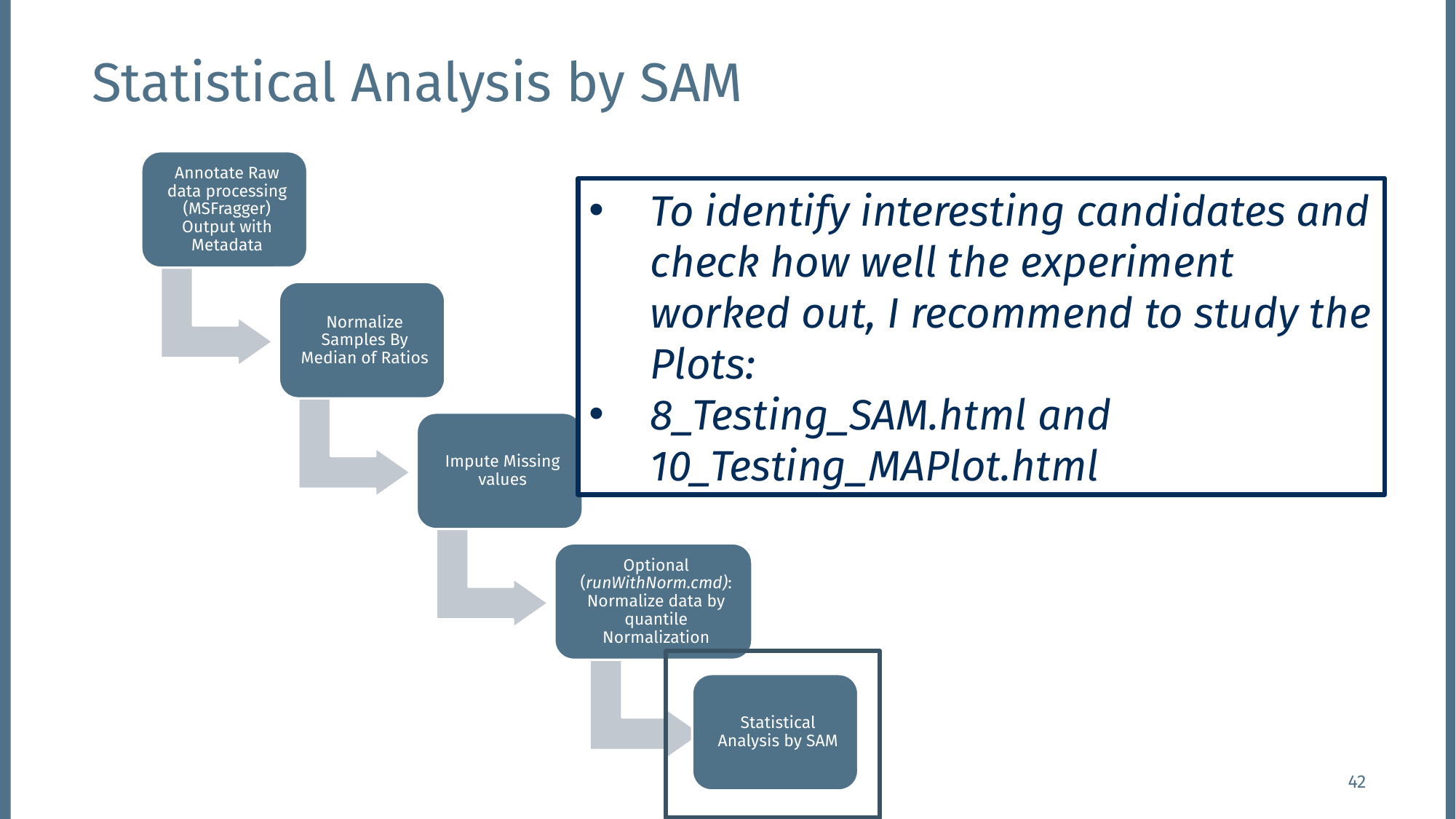

# Statistical Analysis by SAM
Annotate Raw data processing (MSFragger) Output with Metadata
Normalize Samples By Median of Ratios
Impute Missing values
Optional (runWithNorm.cmd): Normalize data by quantile Normalization
Statistical Analysis by SAM
To identify interesting candidates and check how well the experiment worked out, I recommend to study the Plots:
8_Testing_SAM.html and 10_Testing_MAPlot.html

42